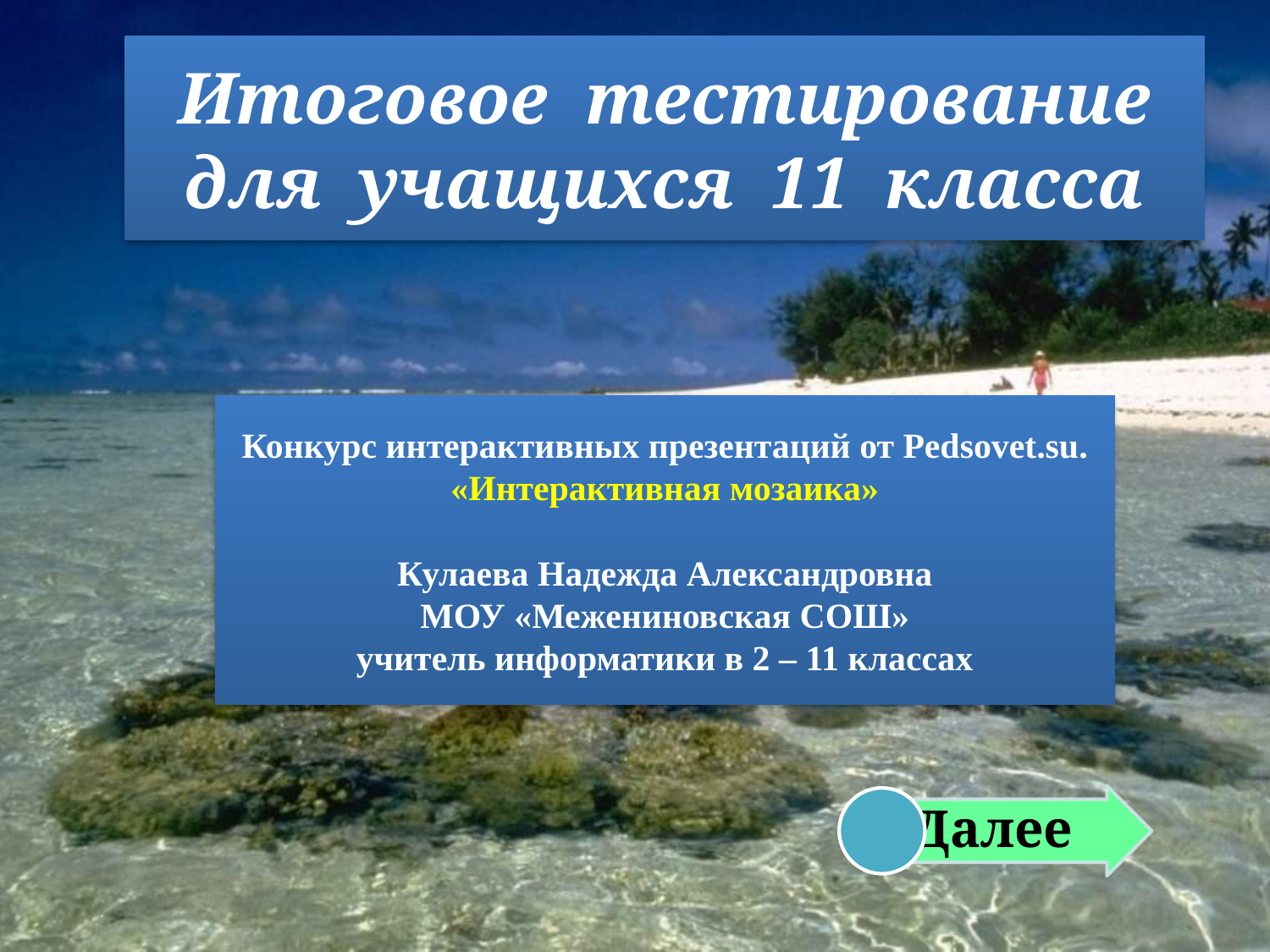

# Итоговое  тестирование для  учащихся  11  класса
Конкурс интерактивных презентаций от Pedsovet.su.
«Интерактивная мозаика»
Кулаева Надежда Александровна
МОУ «Межениновская СОШ»
учитель информатики в 2 – 11 классах
Далее